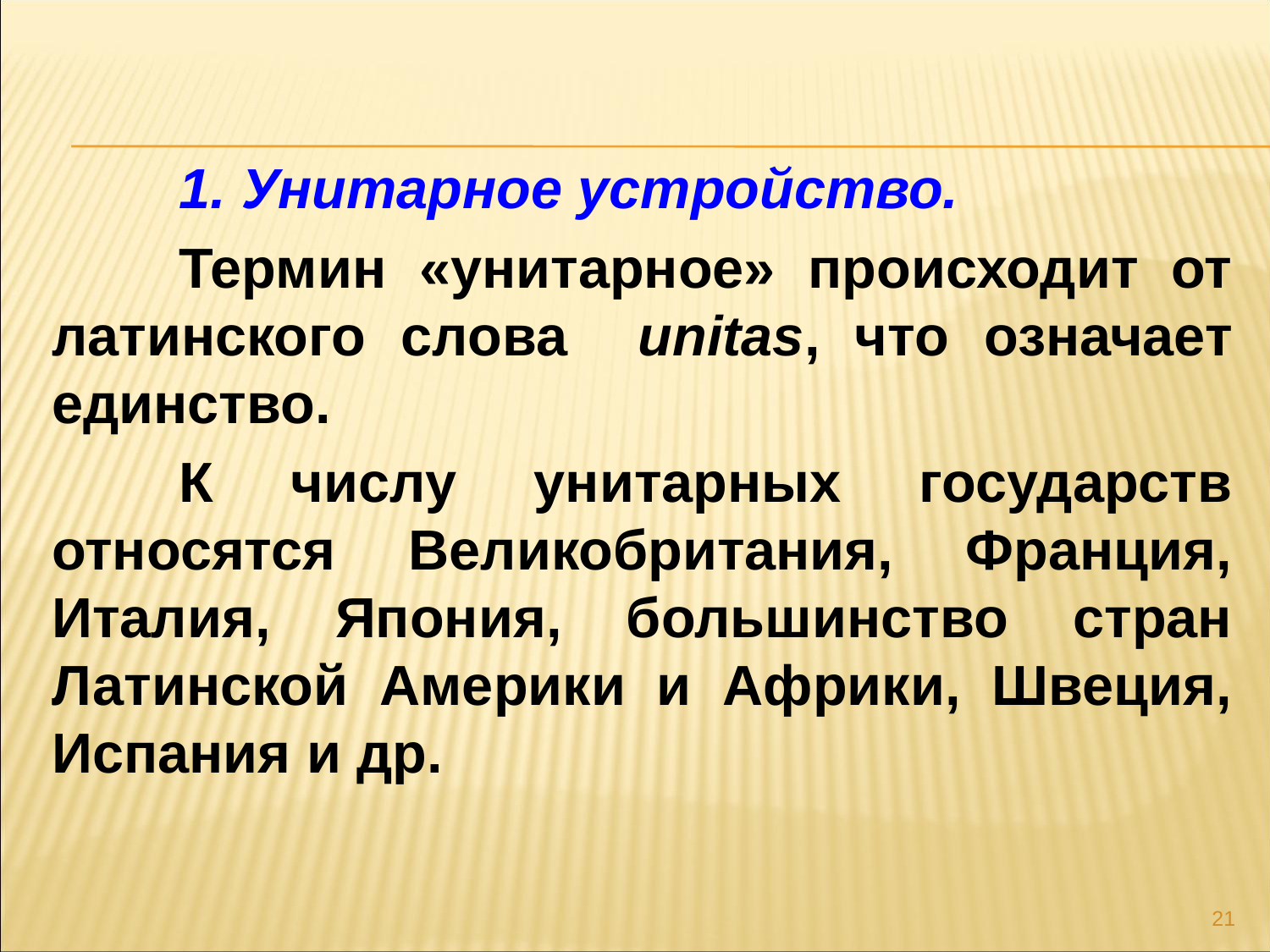

1. Унитарное устройство.
	Термин «унитарное» происходит от латинского слова  unitas, что означает единство.
	К числу унитарных государств относятся Великобритания, Франция, Италия, Япония, большинство стран Латинской Америки и Африки, Швеция, Испания и др.
21